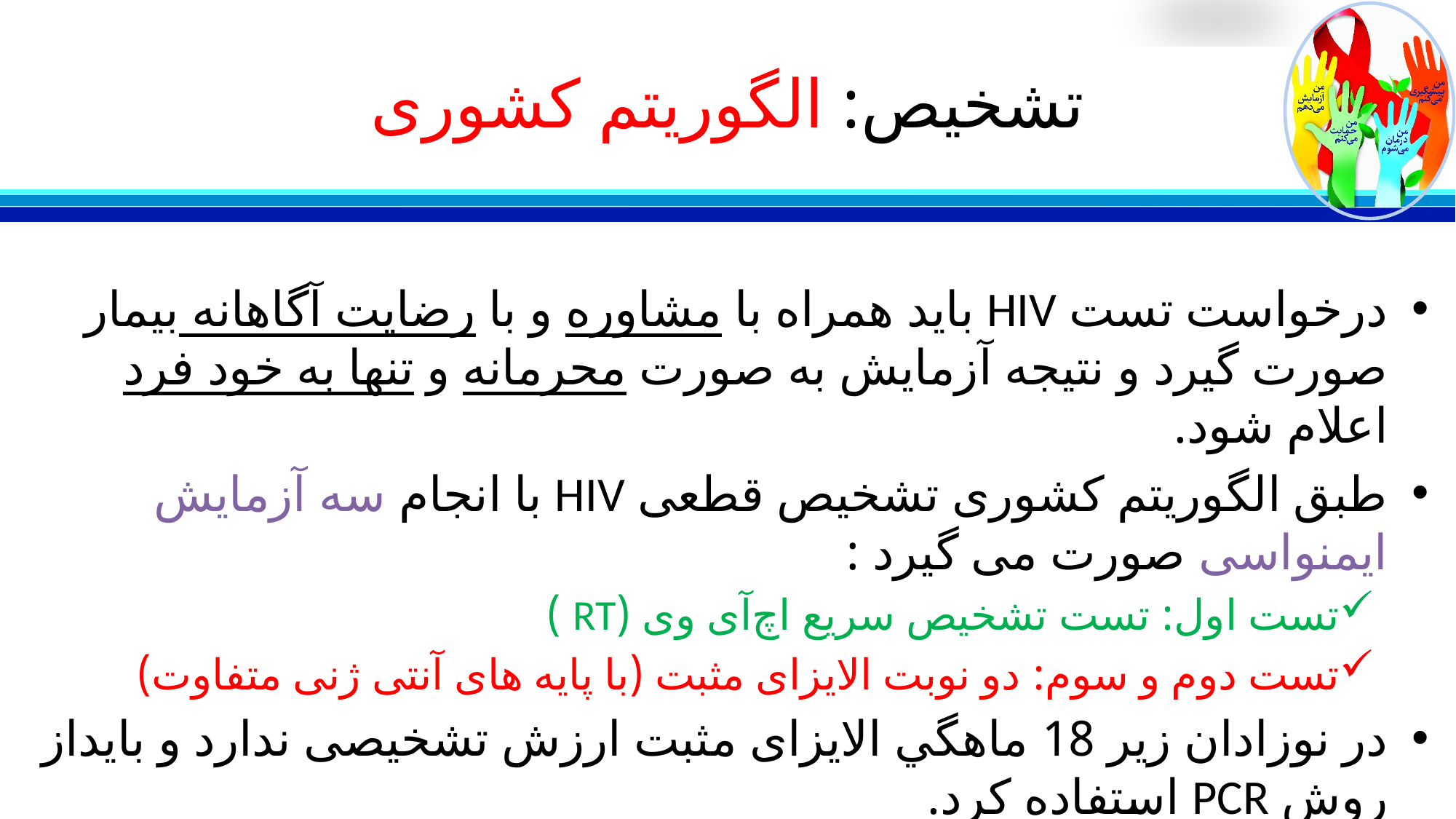

# تشخیص: الگوریتم کشوری
درخواست تست HIV باید همراه با مشاوره و با رضایت آگاهانه بیمار صورت گیرد و نتيجه آزمايش به ‌صورت محرمانه و تنها به خود فرد اعلام شود.
طبق الگوریتم کشوری تشخيص قطعی HIV با انجام سه آزمایش ایمنواسی صورت می گیرد :
تست اول: تست تشخیص سریع اچ‌آی وی (RT )
تست دوم و سوم: دو نوبت الایزای مثبت (با پایه های آنتی ژنی متفاوت)
در نوزادان زير 18 ماهگي الایزای مثبت ارزش تشخیصی ندارد و بایداز روش PCR استفاده كرد.